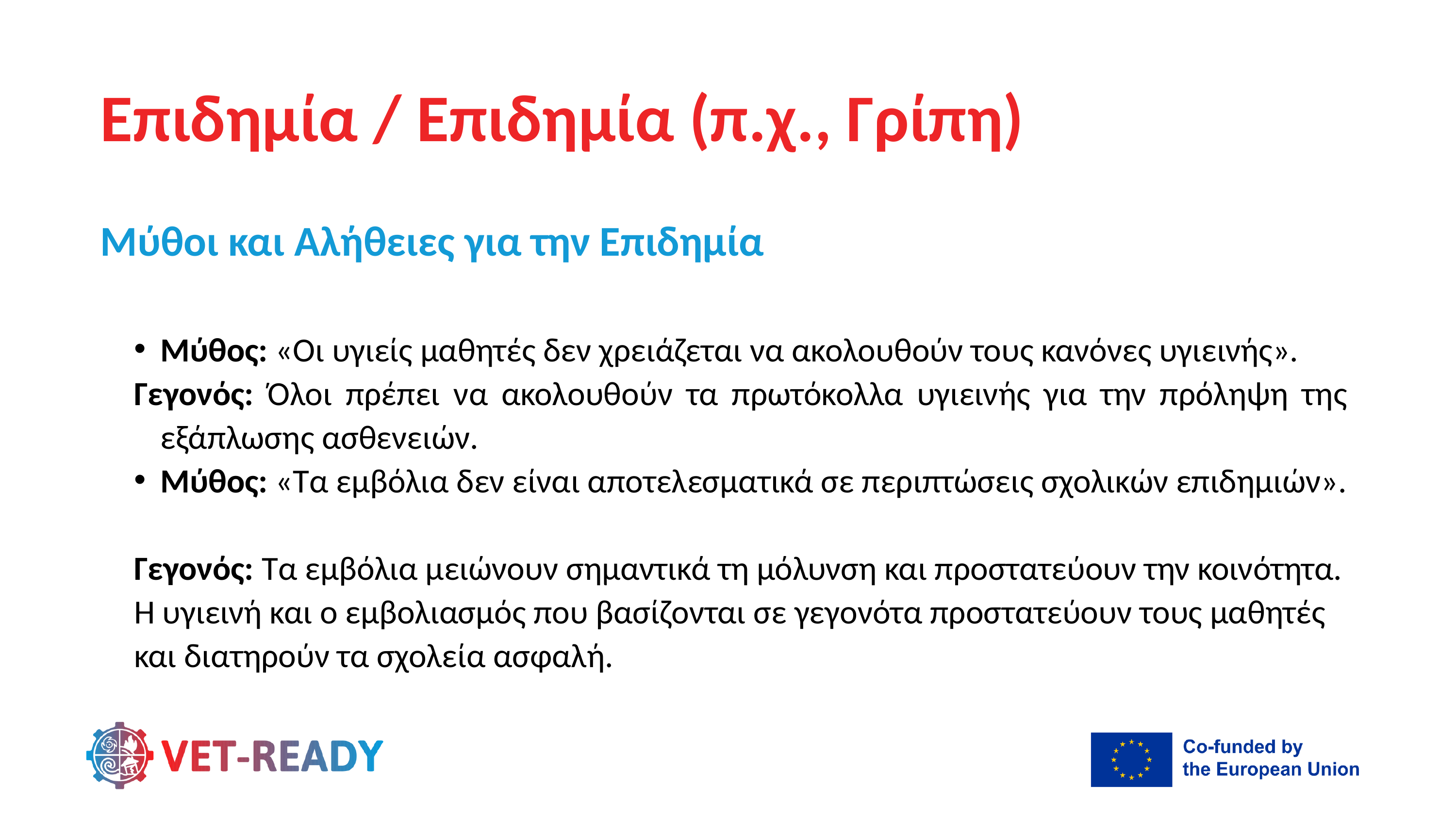

Επιδημία / Επιδημία (π.χ., Γρίπη)
Μύθοι και Αλήθειες για την Επιδημία
Μύθος: «Οι υγιείς μαθητές δεν χρειάζεται να ακολουθούν τους κανόνες υγιεινής».
Γεγονός: Όλοι πρέπει να ακολουθούν τα πρωτόκολλα υγιεινής για την πρόληψη της εξάπλωσης ασθενειών.
Μύθος: «Τα εμβόλια δεν είναι αποτελεσματικά σε περιπτώσεις σχολικών επιδημιών».

Γεγονός: Τα εμβόλια μειώνουν σημαντικά τη μόλυνση και προστατεύουν την κοινότητα.
Η υγιεινή και ο εμβολιασμός που βασίζονται σε γεγονότα προστατεύουν τους μαθητές
και διατηρούν τα σχολεία ασφαλή.